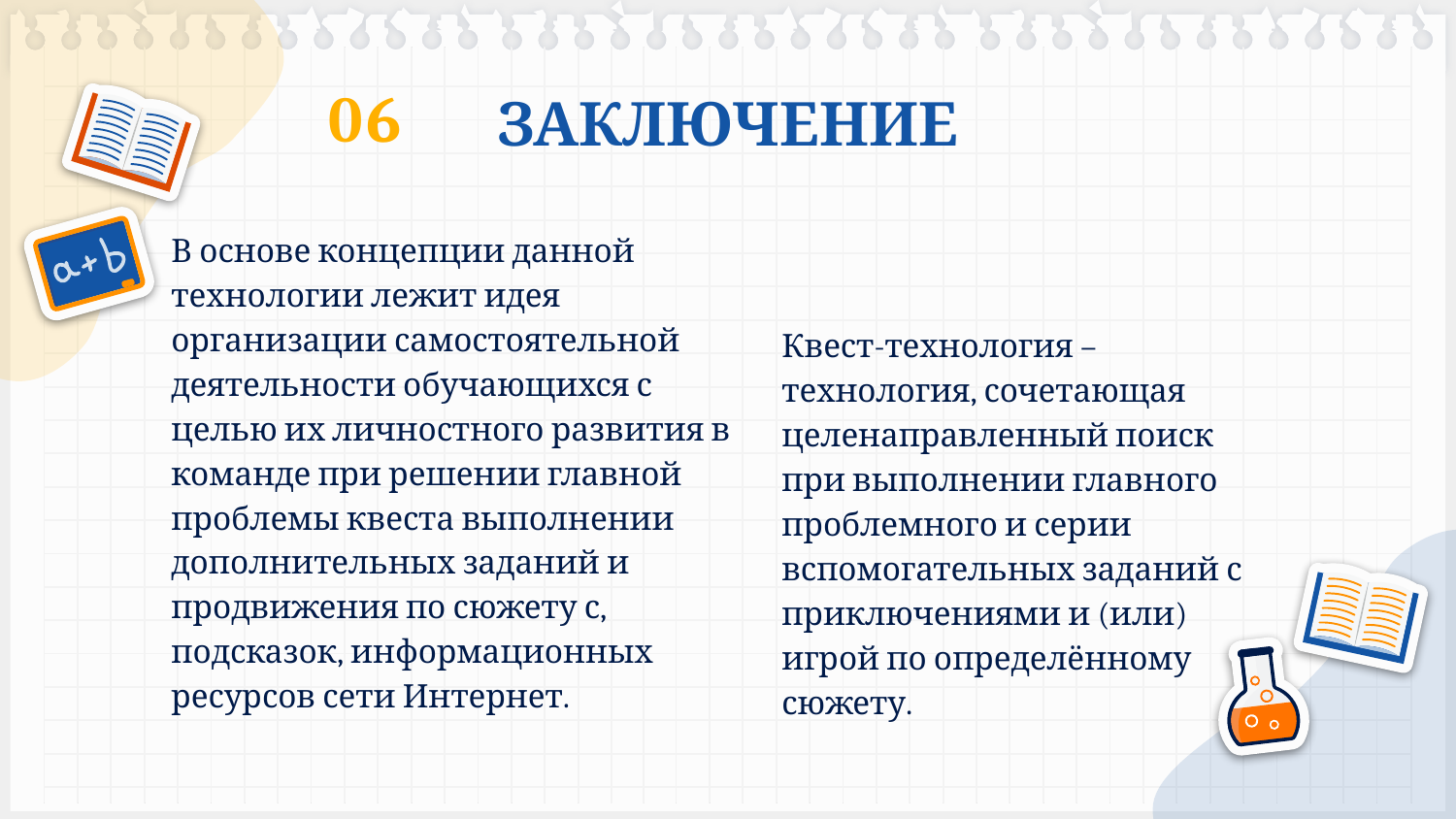

06
# ЗАКЛЮЧЕНИЕ

В основе концепции данной технологии лежит идея организации самостоятельной деятельности обучающихся с целью их личностного развития в команде при решении главной проблемы квеста выполнении дополнительных заданий и продвижения по сюжету с, подсказок, информационных ресурсов сети Интернет.

Квест-технология – технология, сочетающая целенаправленный поиск при выполнении главного проблемного и серии вспомогательных заданий с приключениями и (или) игрой по определённому сюжету.